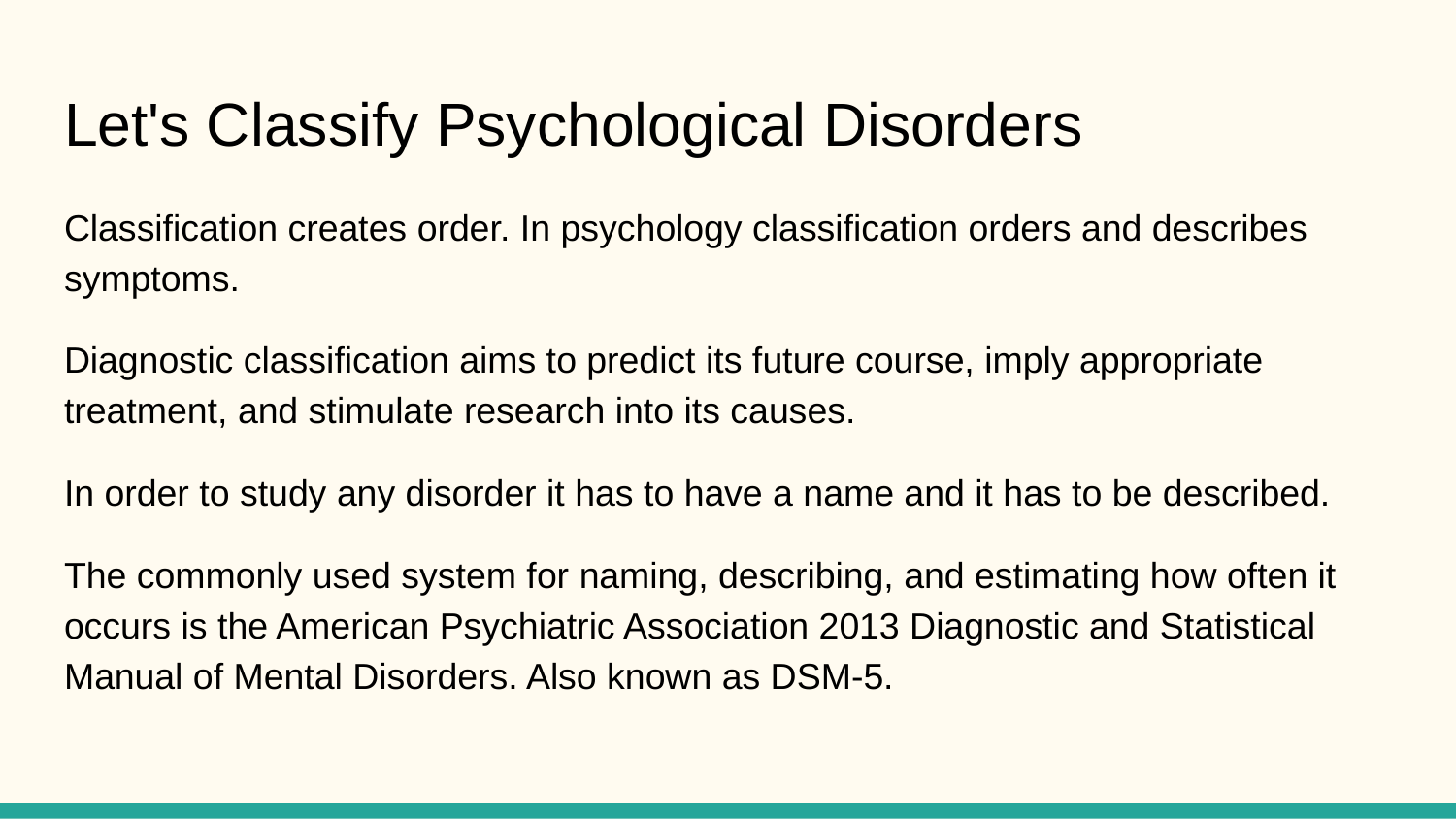

# Let's Classify Psychological Disorders
Classification creates order. In psychology classification orders and describes symptoms.
Diagnostic classification aims to predict its future course, imply appropriate treatment, and stimulate research into its causes.
In order to study any disorder it has to have a name and it has to be described.
The commonly used system for naming, describing, and estimating how often it occurs is the American Psychiatric Association 2013 Diagnostic and Statistical Manual of Mental Disorders. Also known as DSM-5.